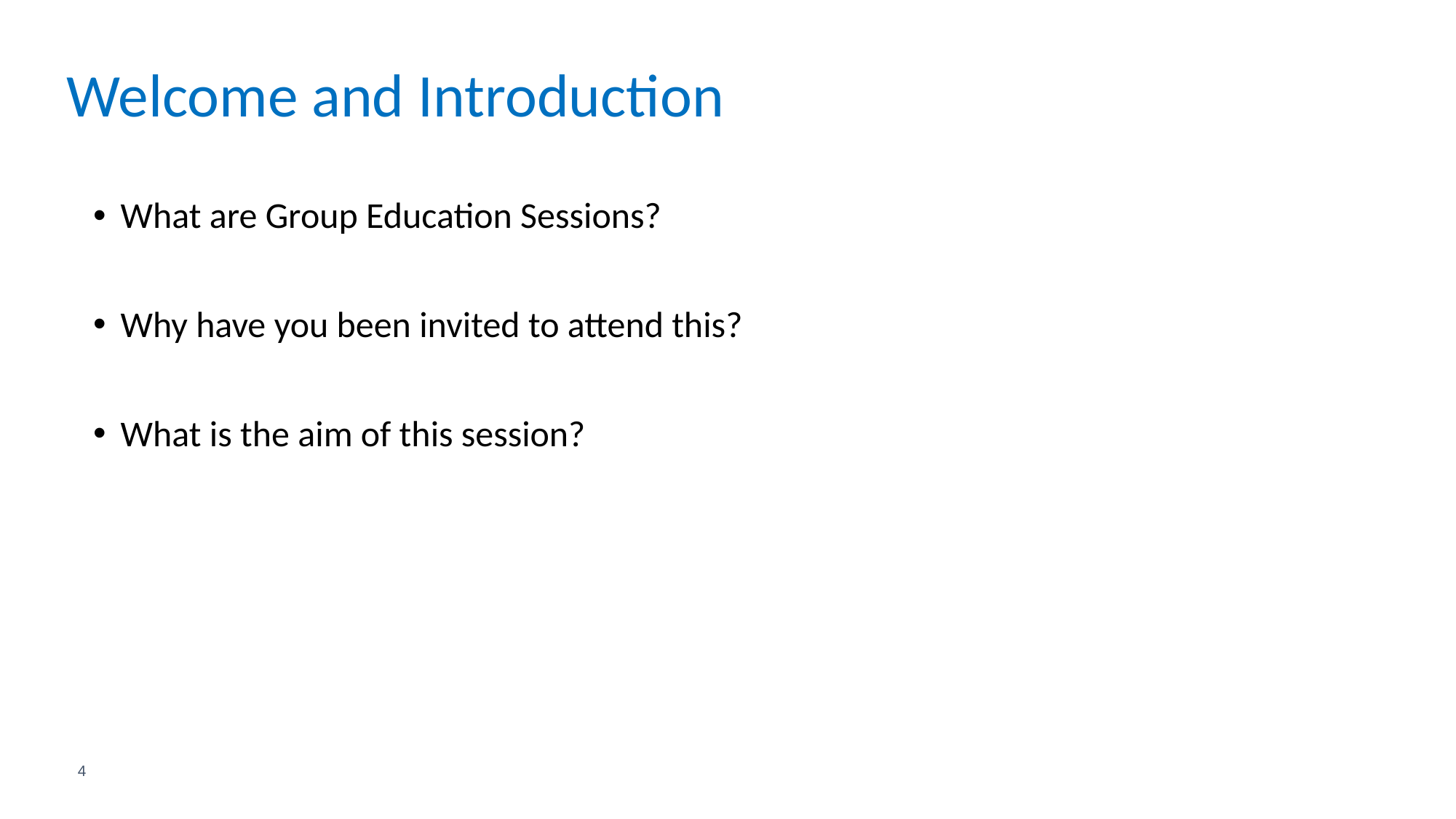

# Welcome and Introduction
What are Group Education Sessions?

Why have you been invited to attend this?

What is the aim of this session?

4